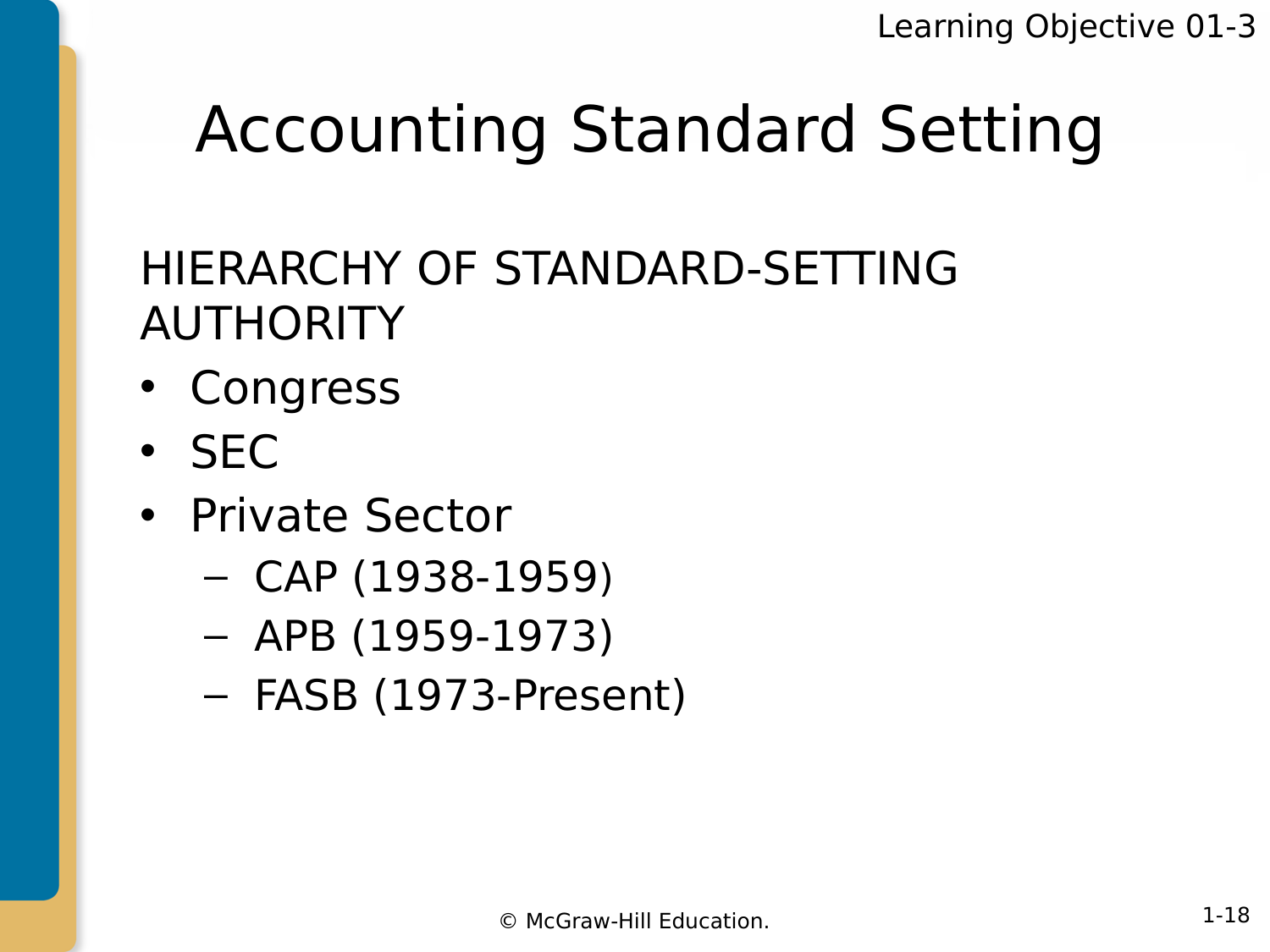

Learning Objective 01-3
# Accounting Standard Setting
HIERARCHY OF STANDARD-SETTING AUTHORITY
Congress
SEC
Private Sector
CAP (1938-1959)
APB (1959-1973)
FASB (1973-Present)